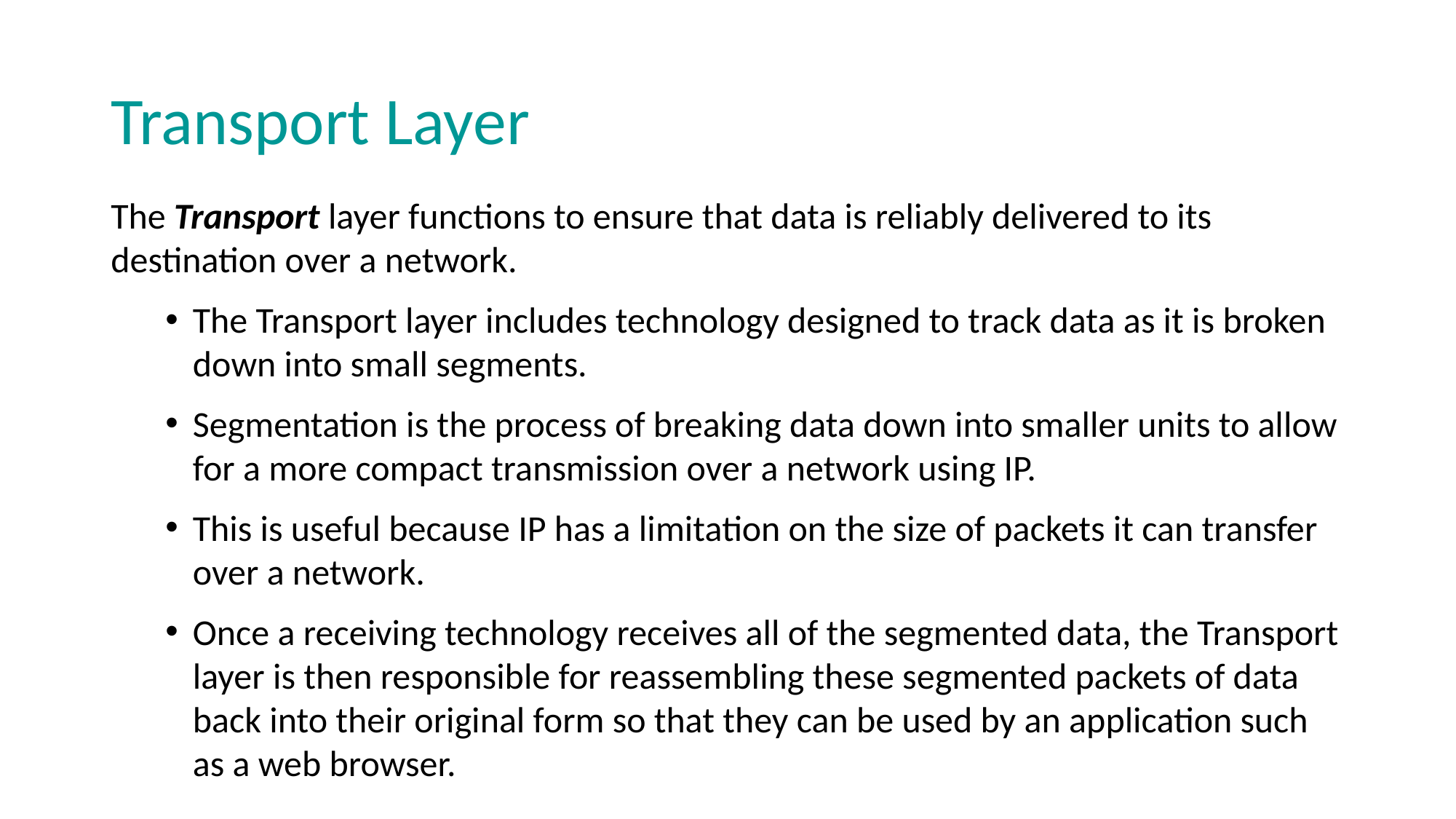

# Transport Layer
The Transport layer functions to ensure that data is reliably delivered to its destination over a network.
The Transport layer includes technology designed to track data as it is broken down into small segments.
Segmentation is the process of breaking data down into smaller units to allow for a more compact transmission over a network using IP.
This is useful because IP has a limitation on the size of packets it can transfer over a network.
Once a receiving technology receives all of the segmented data, the Transport layer is then responsible for reassembling these segmented packets of data back into their original form so that they can be used by an application such as a web browser.